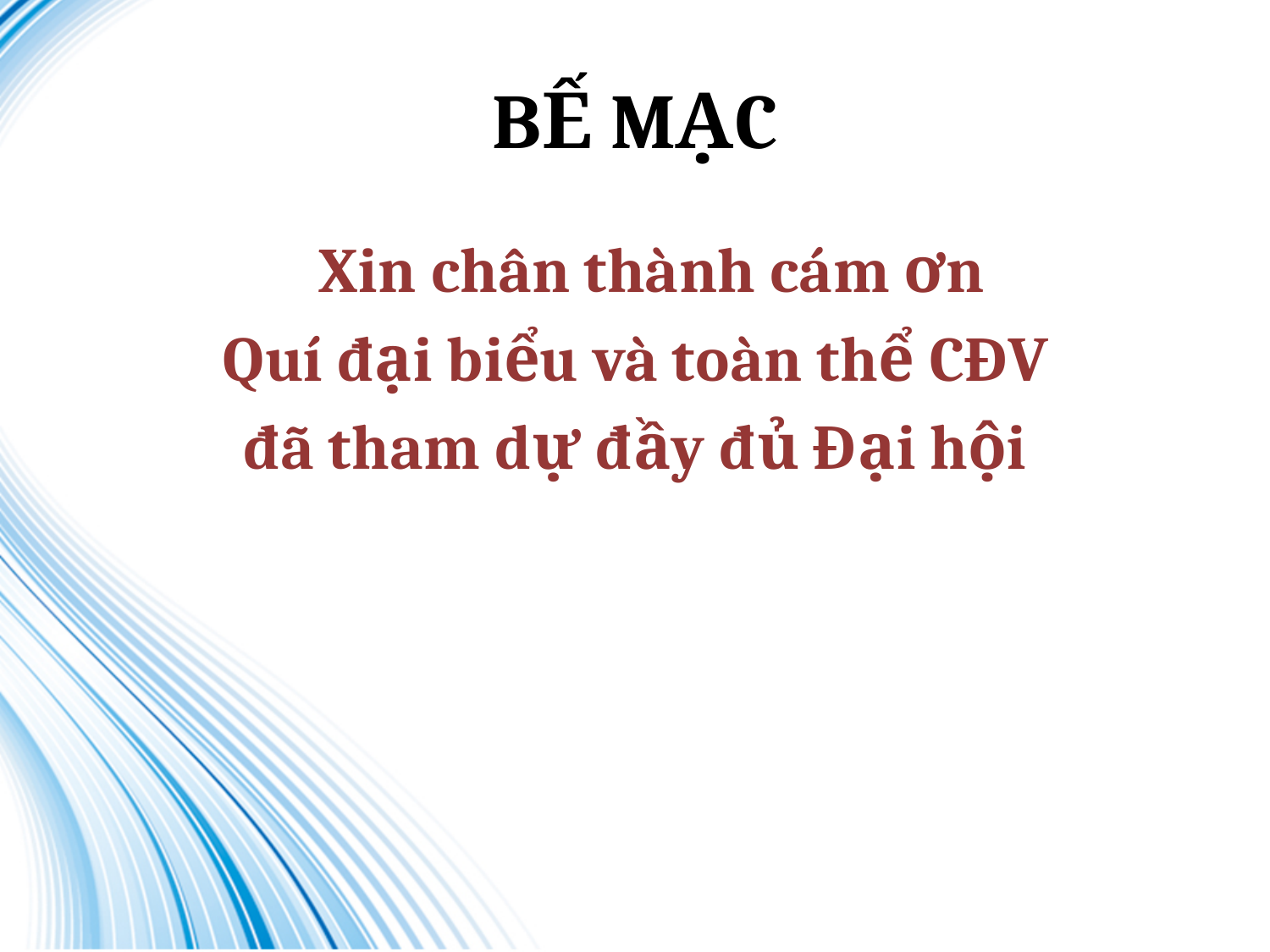

# BẾ MẠC
	Xin chân thành cám ơn
Quí đại biểu và toàn thể CĐV
đã tham dự đầy đủ Đại hội